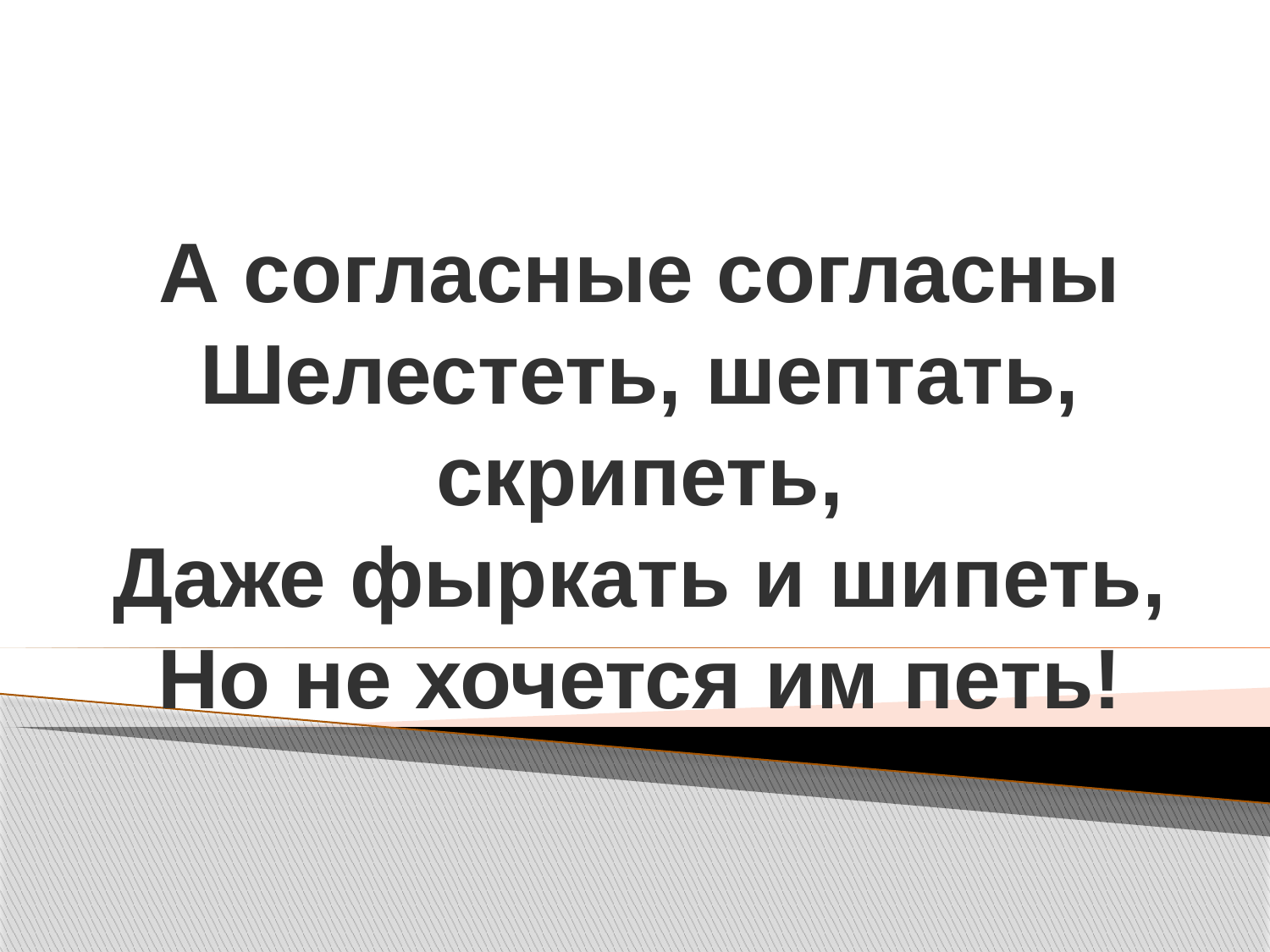

# А согласные согласны Шелестеть, шептать, скрипеть, Даже фыркать и шипеть, Но не хочется им петь!